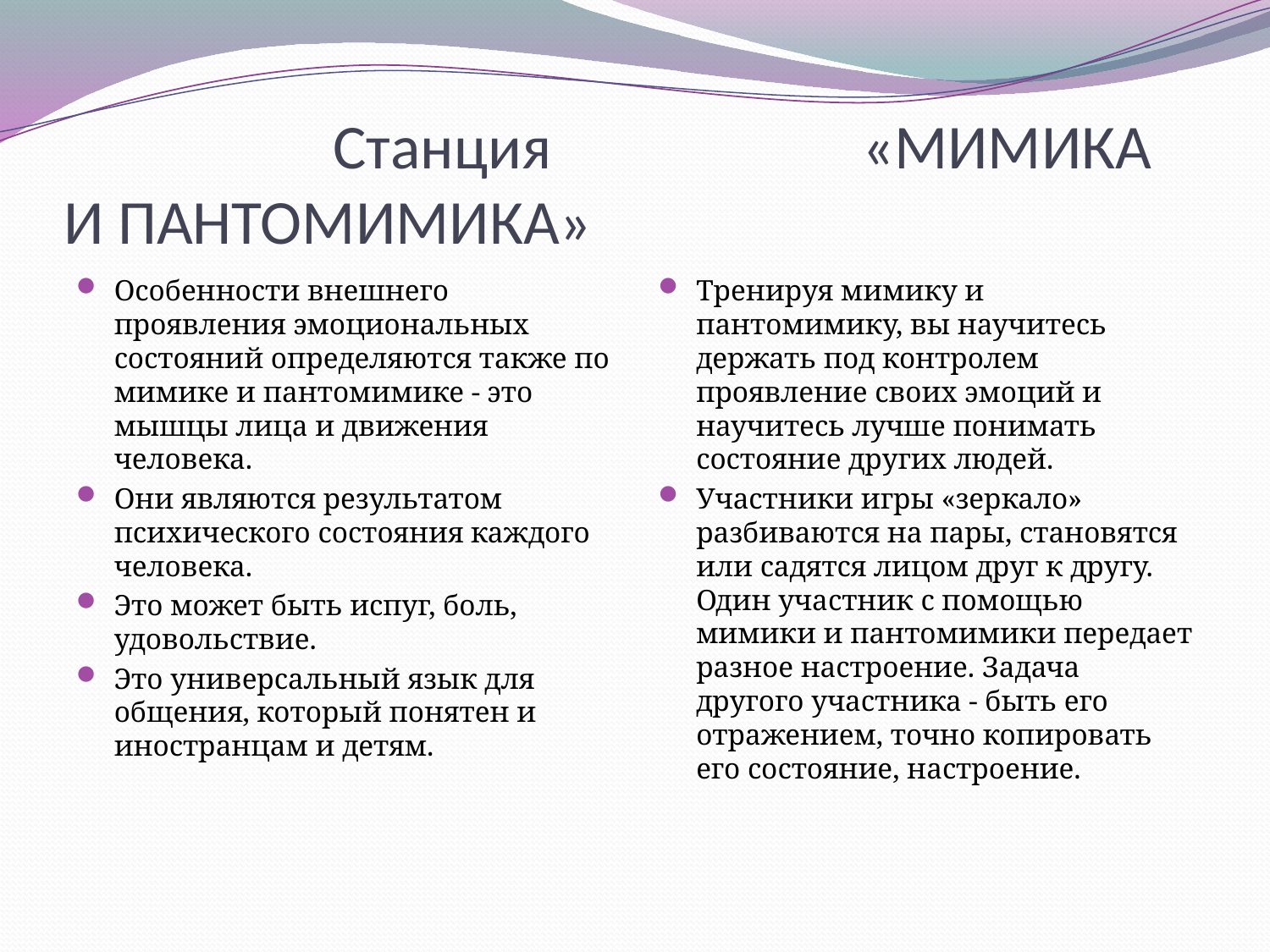

# Станция                      «МИМИКА И ПАНТОМИМИКА»
Особенности внешнего проявления эмоциональных состояний определяются также по мимике и пантомимике - это мышцы лица и движения человека.
Они являются результатом психического состояния каждого человека.
Это может быть испуг, боль, удовольствие.
Это универсальный язык для общения, который понятен и иностранцам и детям.
Тренируя мимику и пантомимику, вы научитесь держать под контролем проявление своих эмоций и научитесь лучше понимать состояние других людей.
Участники игры «зеркало» разбиваются на пары, становятся или садятся лицом друг к другу. Один участник с помощью мимики и пантомимики передает разное настроение. Задача другого участника - быть его отражением, точно копировать его состояние, настроение.